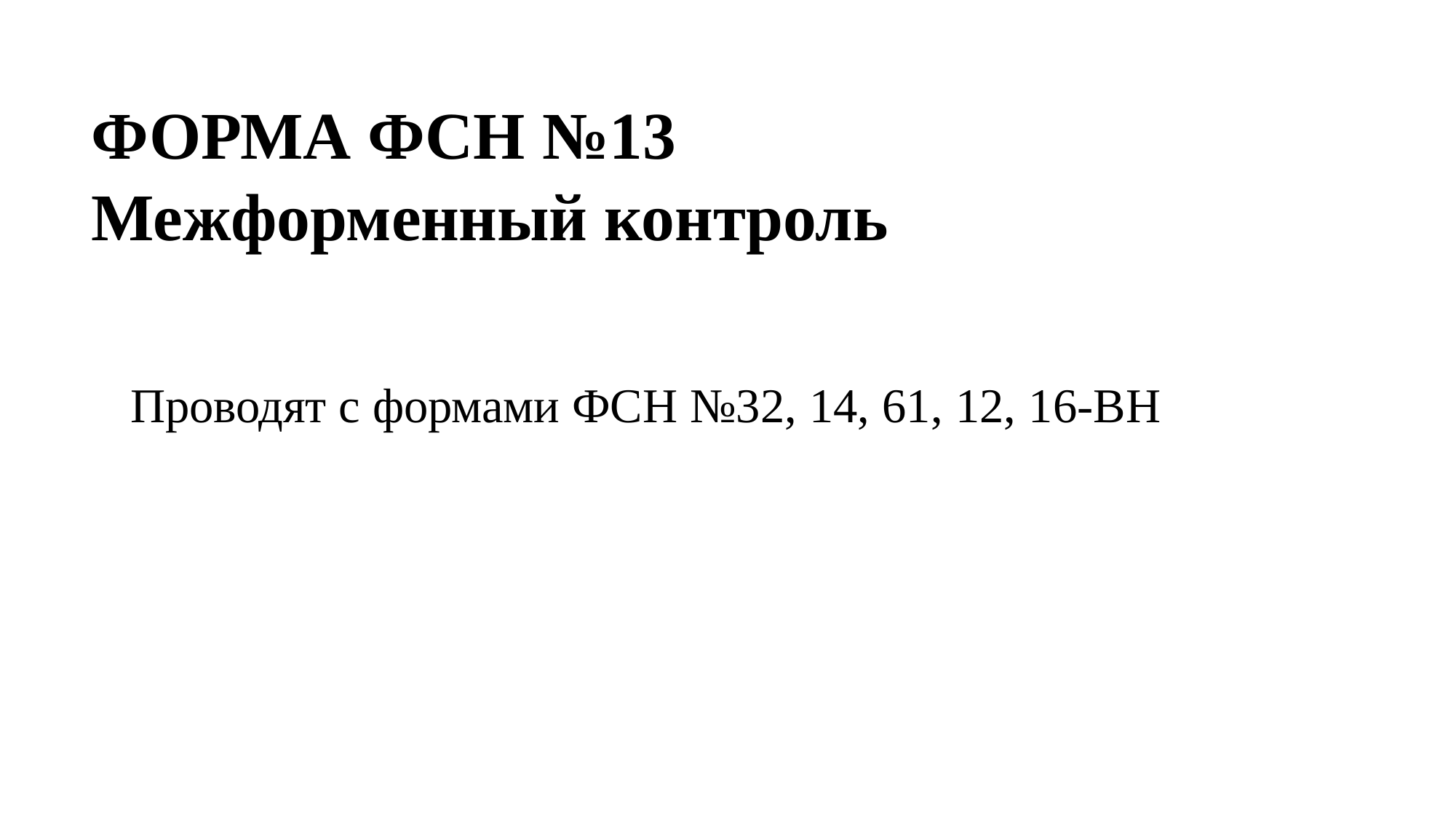

ФОРМА ФСН №13
Межформенный контроль
Проводят с формами ФСН №32, 14, 61, 12, 16-ВН